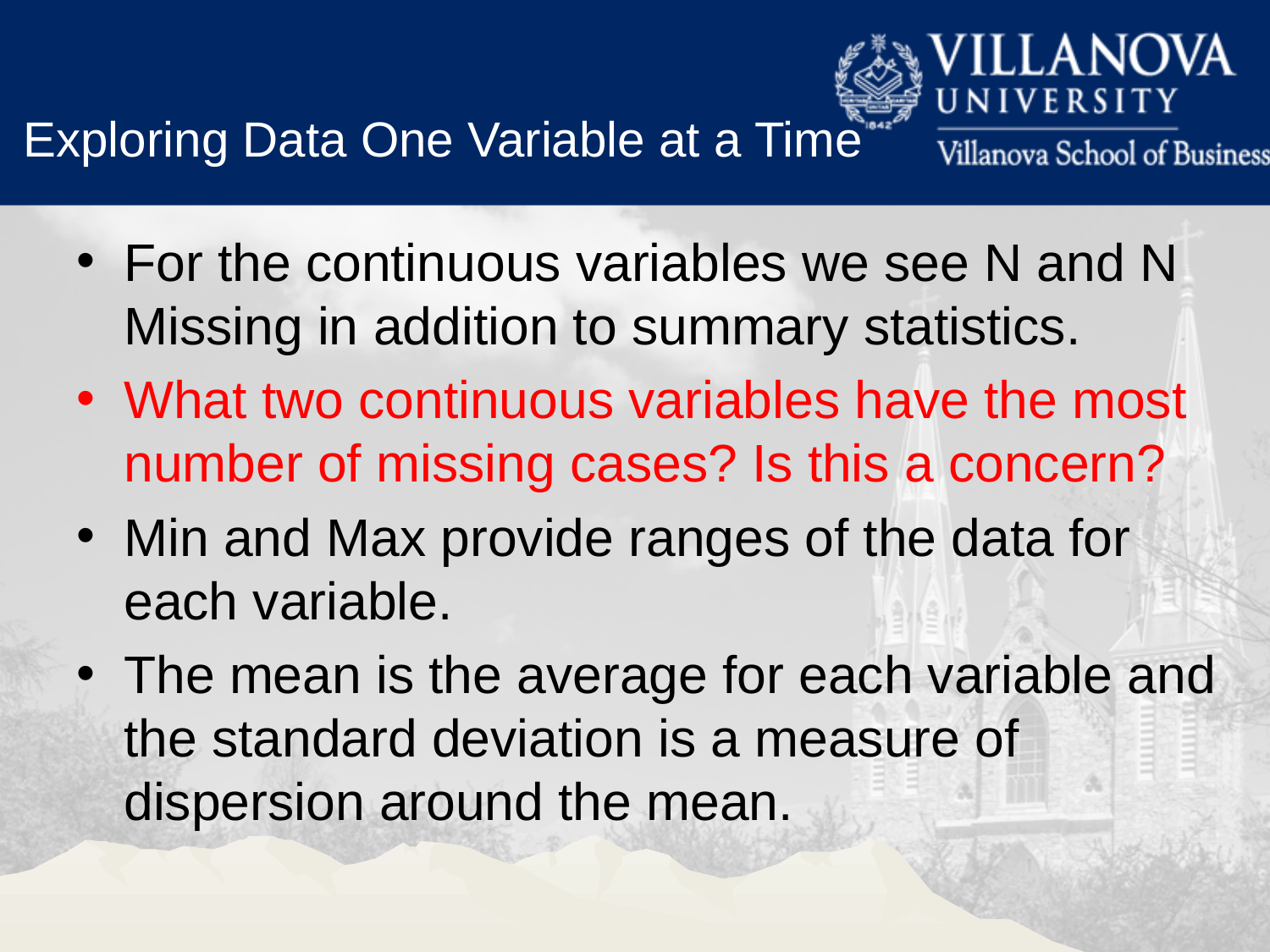

Exploring Data One Variable at a Time
For the continuous variables we see N and N Missing in addition to summary statistics.
What two continuous variables have the most number of missing cases? Is this a concern?
Min and Max provide ranges of the data for each variable.
The mean is the average for each variable and the standard deviation is a measure of dispersion around the mean.